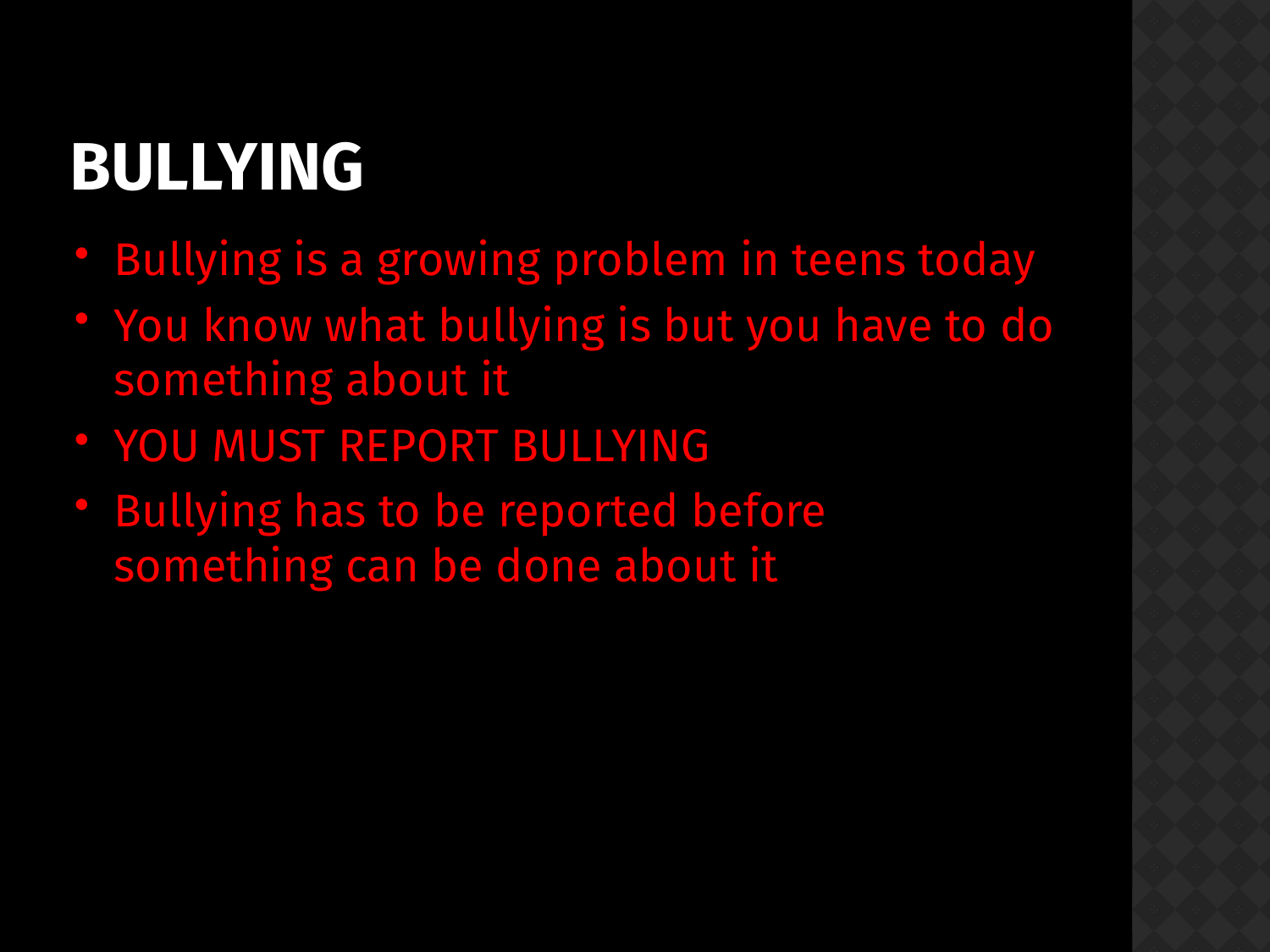

# Bullying
Bullying is a growing problem in teens today
You know what bullying is but you have to do something about it
YOU MUST REPORT BULLYING
Bullying has to be reported before something can be done about it